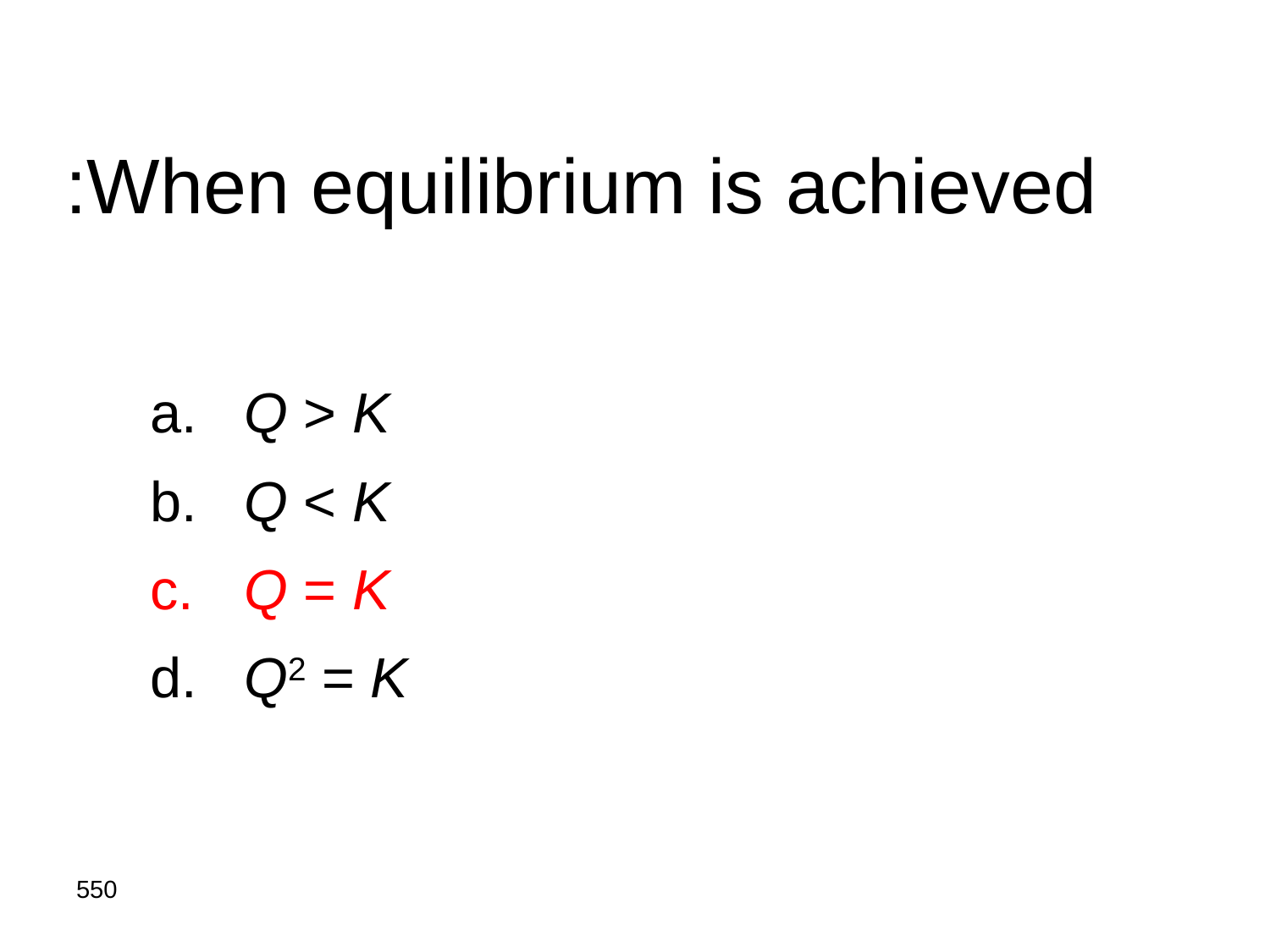

# When equilibrium is achieved:
 Q > K
 Q < K
 Q = K
 Q2 = K
550